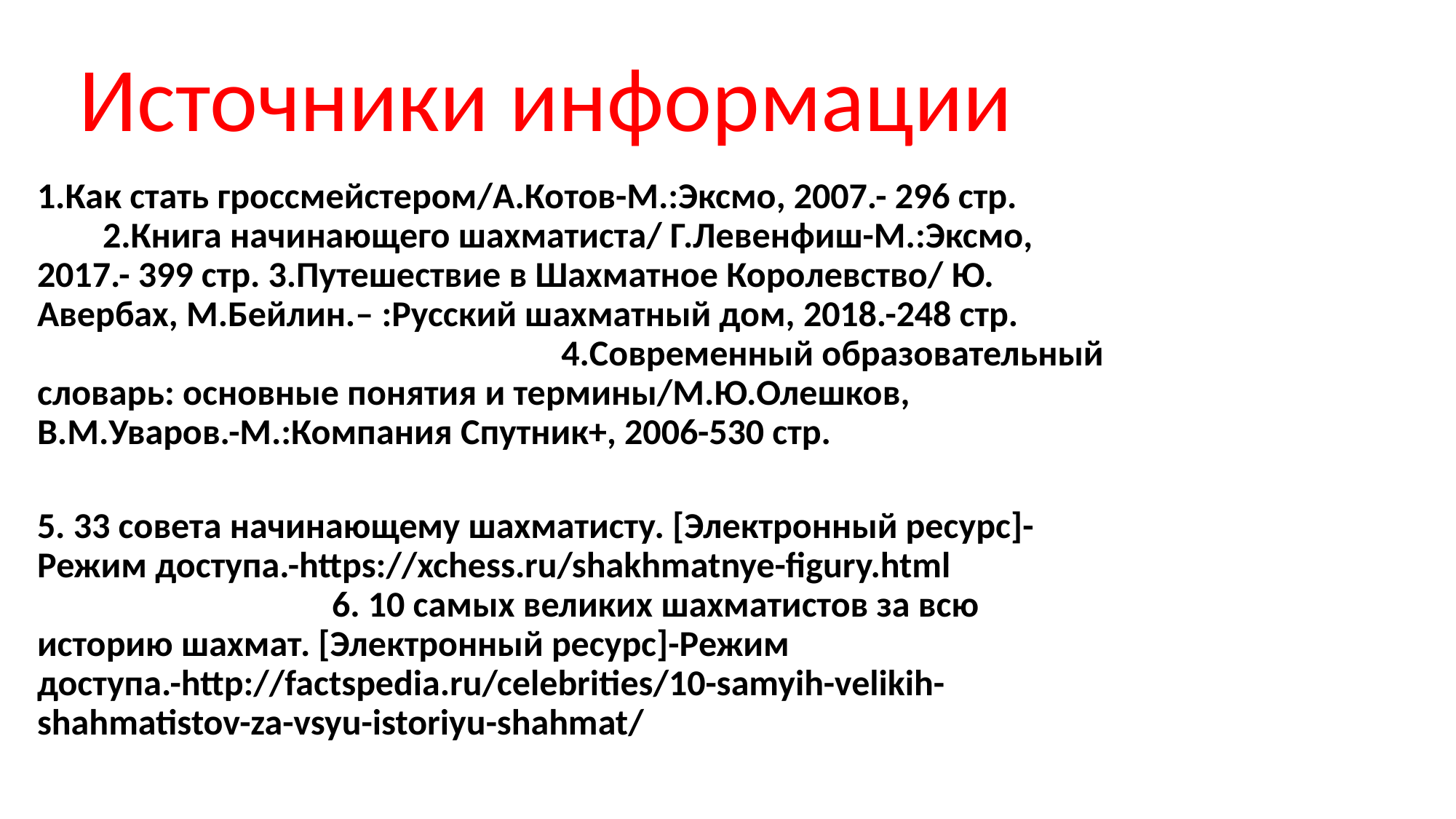

# Источники информации
1.Как стать гроссмейстером/А.Котов-М.:Эксмо, 2007.- 296 стр.                   2.Книга начинающего шахматиста/ Г.Левенфиш-М.:Эксмо, 2017.- 399 стр. 3.Путешествие в Шахматное Королевство/ Ю. Авербах, М.Бейлин.– :Русский шахматный дом, 2018.-248 стр.                                                                           4.Современный образовательный словарь: основные понятия и термины/М.Ю.Олешков, В.М.Уваров.-М.:Компания Спутник+, 2006-530 стр.
5. 33 совета начинающему шахматисту. [Электронный ресурс]-Режим доступа.-https://xchess.ru/shakhmatnye-figury.html                                                        6. 10 самых великих шахматистов за всю историю шахмат. [Электронный ресурс]-Режим доступа.-http://factspedia.ru/celebrities/10-samyih-velikih-shahmatistov-za-vsyu-istoriyu-shahmat/